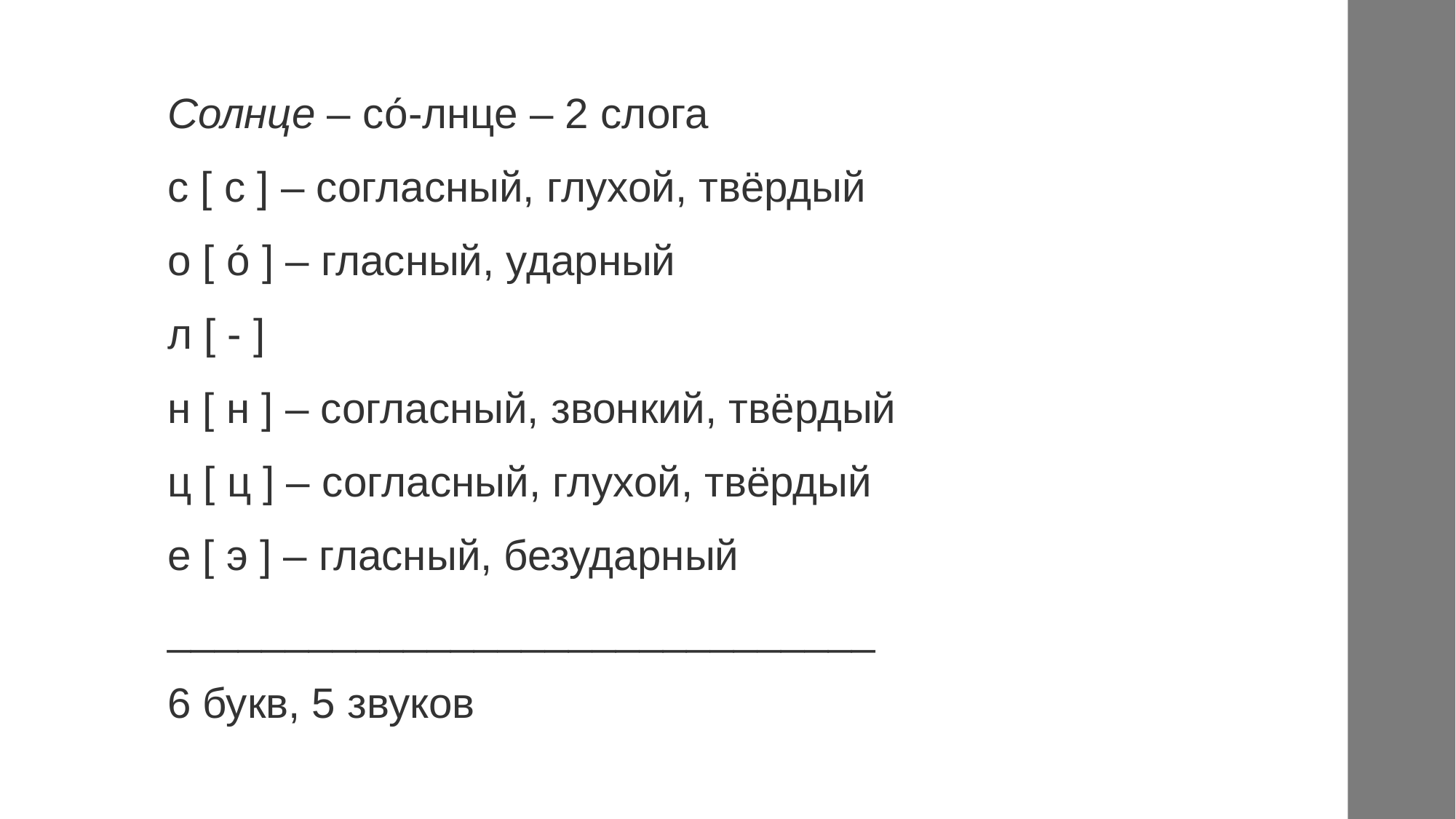

Солнце – со́-лнце – 2 слога
с [ с ] – согласный, глухой, твёрдый
о [ о́ ] – гласный, ударный
л [ - ]
н [ н ] – согласный, звонкий, твёрдый
ц [ ц ] – согласный, глухой, твёрдый
е [ э ] – гласный, безударный
______________________________
6 букв, 5 звуков